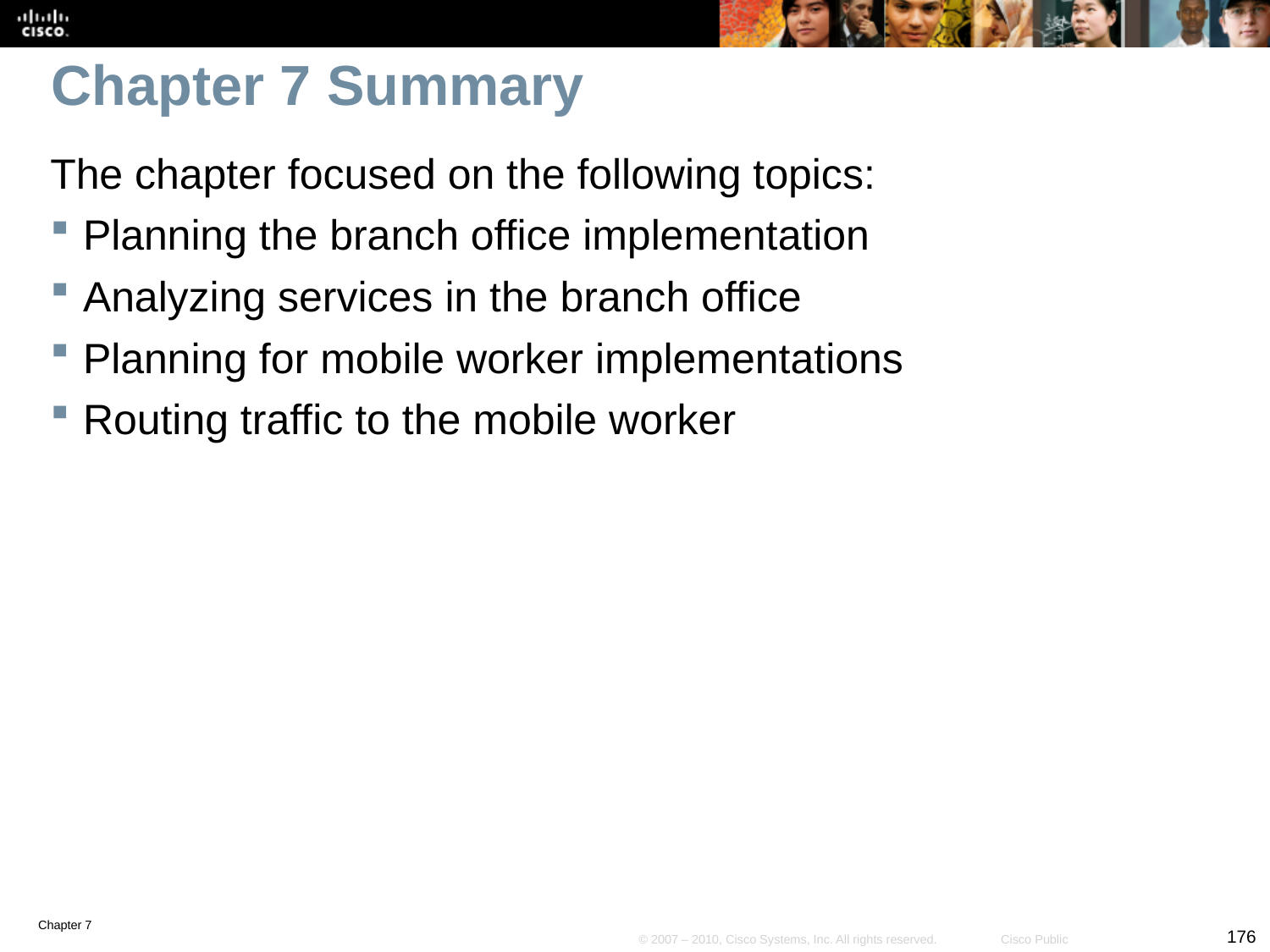

# Chapter 7 Summary
The chapter focused on the following topics:
Planning the branch office implementation
Analyzing services in the branch office
Planning for mobile worker implementations
Routing traffic to the mobile worker